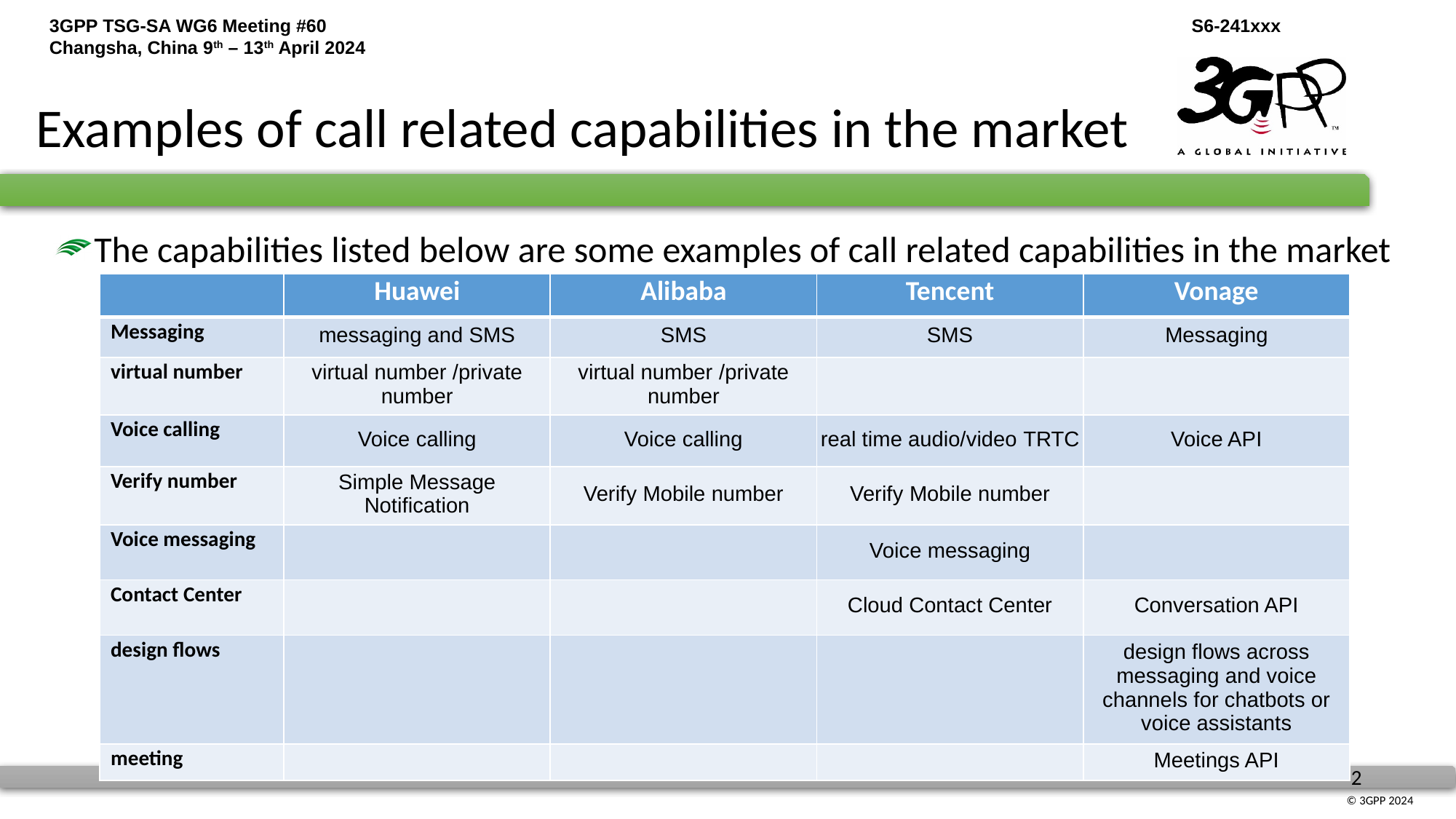

# Examples of call related capabilities in the market
The capabilities listed below are some examples of call related capabilities in the market
|  | Huawei | Alibaba | Tencent | Vonage |
| --- | --- | --- | --- | --- |
| Messaging | messaging and SMS | SMS | SMS | Messaging |
| virtual number | virtual number /private number | virtual number /private number |  |  |
| Voice calling | Voice calling | Voice calling | real time audio/video TRTC | Voice API |
| Verify number | Simple Message Notification | Verify Mobile number | Verify Mobile number |  |
| Voice messaging |  |  | Voice messaging |  |
| Contact Center |  |  | Cloud Contact Center | Conversation API |
| design flows |  |  |  | design flows across messaging and voice channels for chatbots or voice assistants |
| meeting |  |  |  | Meetings API |